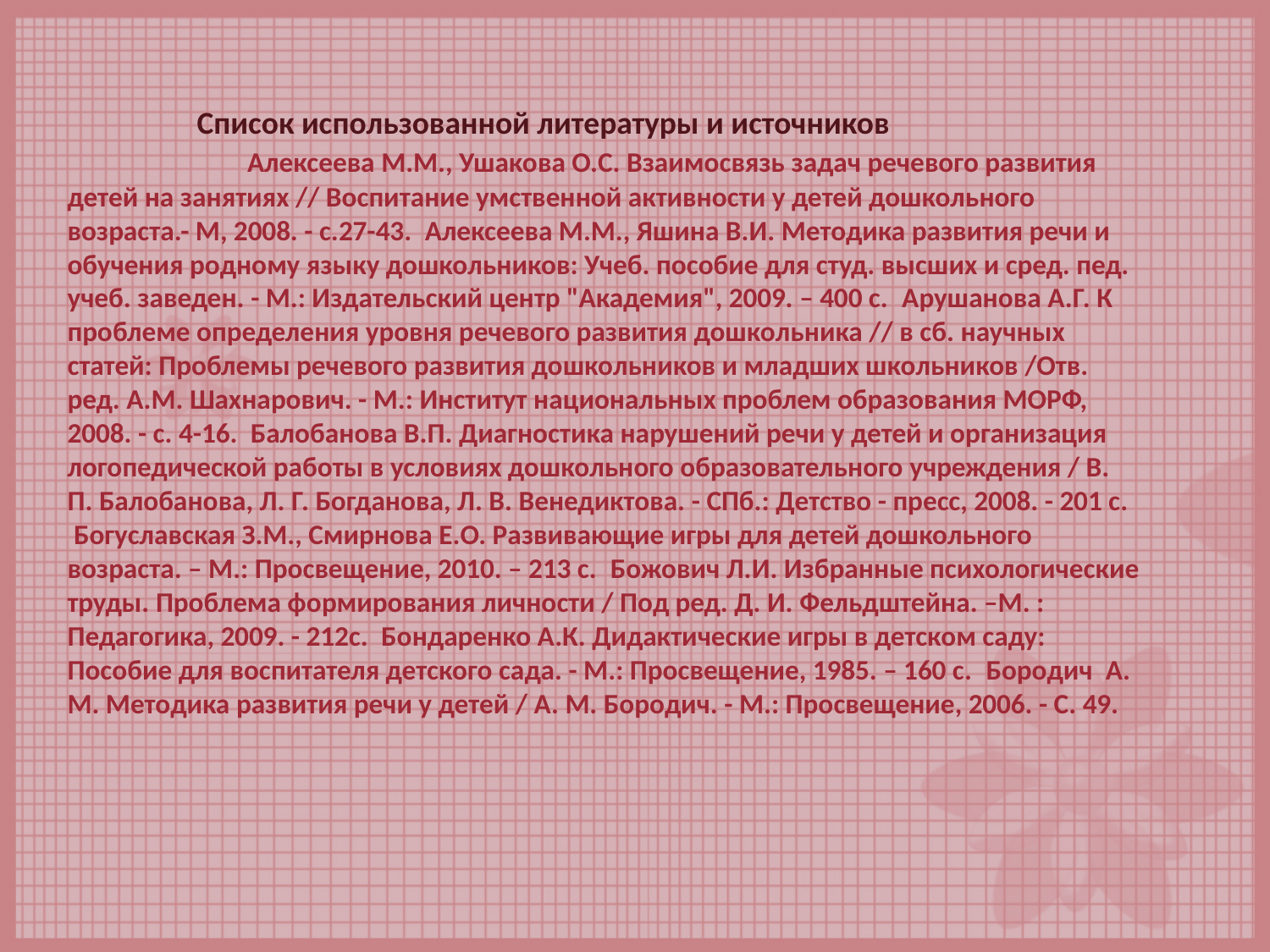

Список использованной литературы и источников                                                             Алексеева М.М., Ушакова О.С. Взаимосвязь задач речевого развития детей на занятиях // Воспитание умственной активности у детей дошкольного возраста.- М, 2008. - с.27-43.  Алексеева М.М., Яшина В.И. Методика развития речи и обучения родному языку дошкольников: Учеб. пособие для студ. высших и сред. пед. учеб. заведен. - М.: Издательский центр "Академия", 2009. – 400 с.  Арушанова А.Г. К проблеме определения уровня речевого развития дошкольника // в сб. научных статей: Проблемы речевого развития дошкольников и младших школьников /Отв. ред. А.М. Шахнарович. - М.: Институт национальных проблем образования МОРФ, 2008. - с. 4-16.  Балобанова В.П. Диагностика нарушений речи у детей и организация логопедической работы в условиях дошкольного образовательного учреждения / В. П. Балобанова, Л. Г. Богданова, Л. В. Венедиктова. - СПб.: Детство - пресс, 2008. - 201 с.    Богуславская З.М., Смирнова Е.О. Развивающие игры для детей дошкольного возраста. – М.: Просвещение, 2010. – 213 с.  Божович Л.И. Избранные психологические труды. Проблема формирования личности / Под ред. Д. И. Фельдштейна. –М. : Педагогика, 2009. - 212с.  Бондаренко А.К. Дидактические игры в детском саду: Пособие для воспитателя детского сада. - М.: Просвещение, 1985. – 160 с.  Бородич  А. М. Методика развития речи у детей / А. М. Бородич. - М.: Просвещение, 2006. - С. 49.